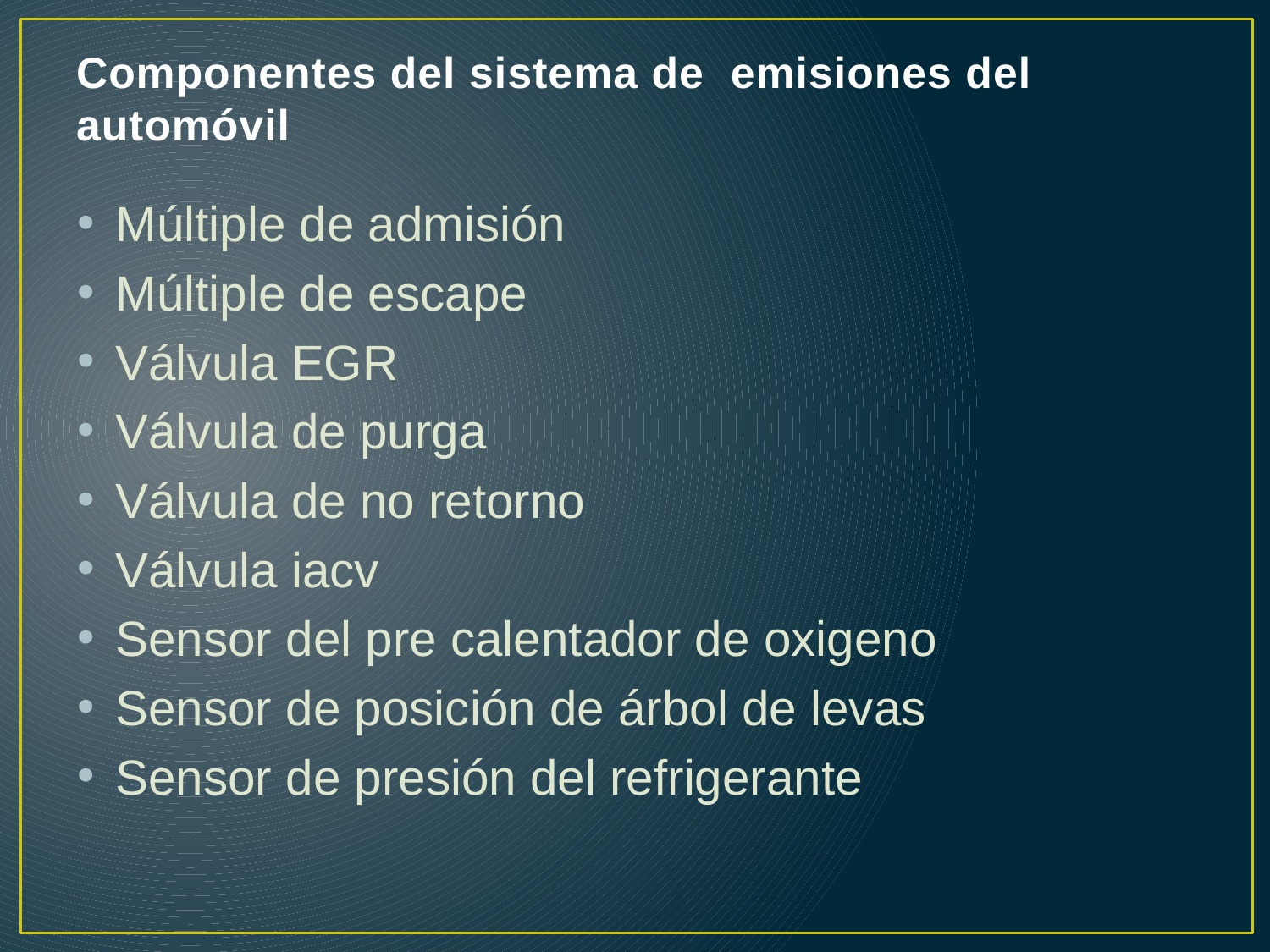

# Componentes del sistema de  emisiones del automóvil
Múltiple de admisión
Múltiple de escape
Válvula EGR
Válvula de purga
Válvula de no retorno
Válvula iacv
Sensor del pre calentador de oxigeno
Sensor de posición de árbol de levas
Sensor de presión del refrigerante